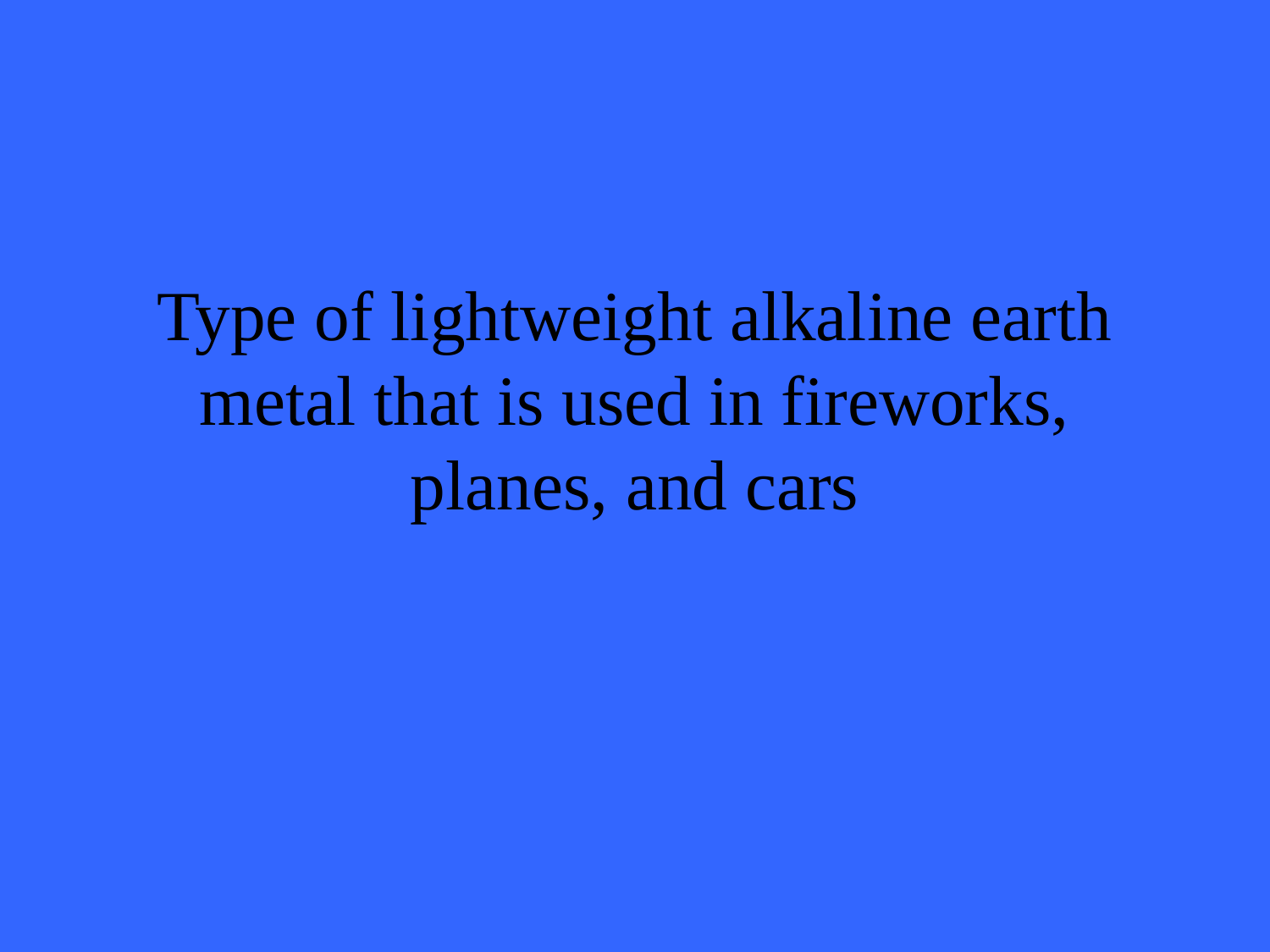

# Type of lightweight alkaline earth metal that is used in fireworks, planes, and cars